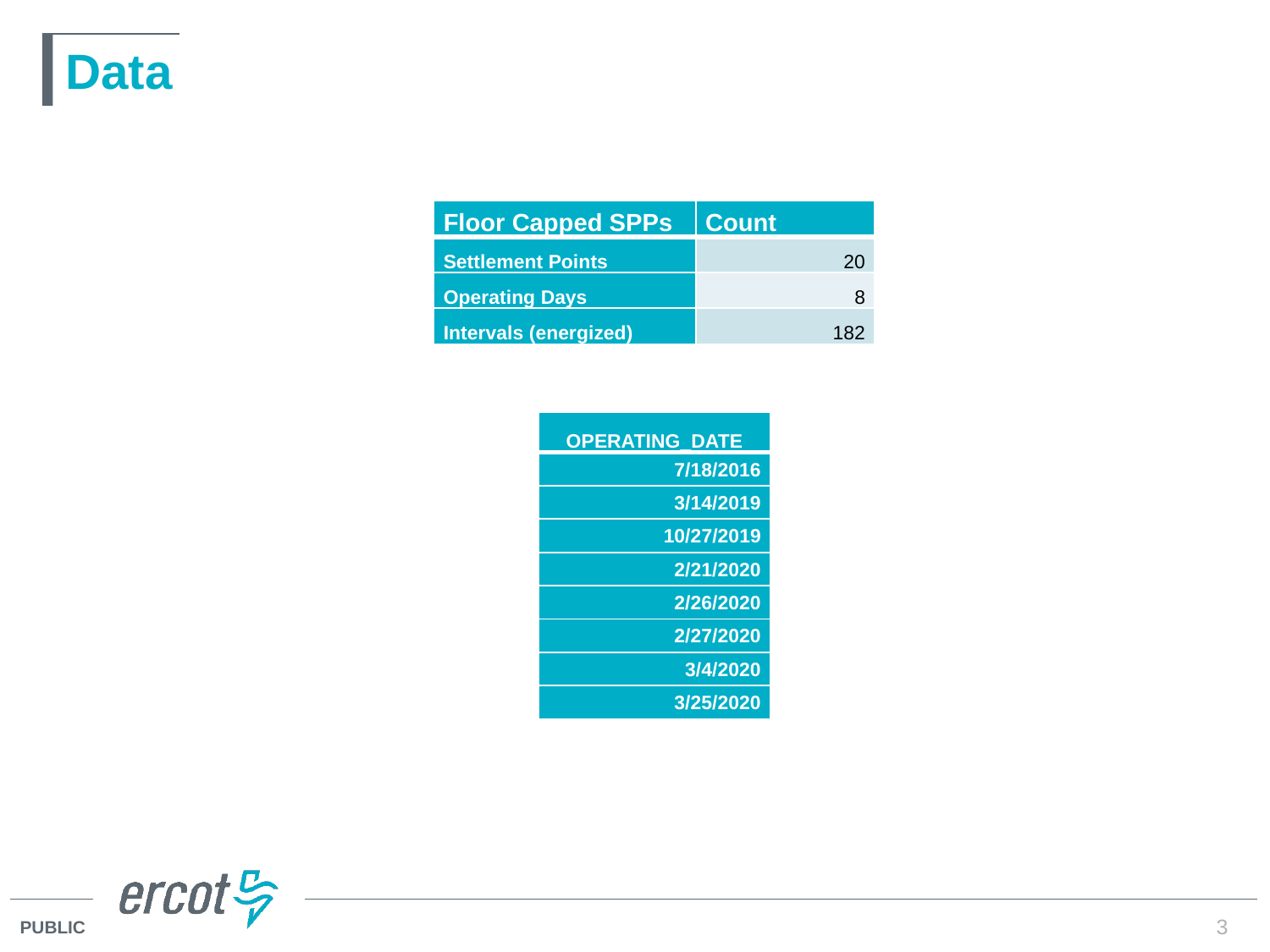

# Data
| Floor Capped SPPs | Count |
| --- | --- |
| Settlement Points | 20 |
| Operating Days | 8 |
| Intervals (energized) | 182 |
| OPERATING\_DATE |
| --- |
| 7/18/2016 |
| 3/14/2019 |
| 10/27/2019 |
| 2/21/2020 |
| 2/26/2020 |
| 2/27/2020 |
| 3/4/2020 |
| 3/25/2020 |
3